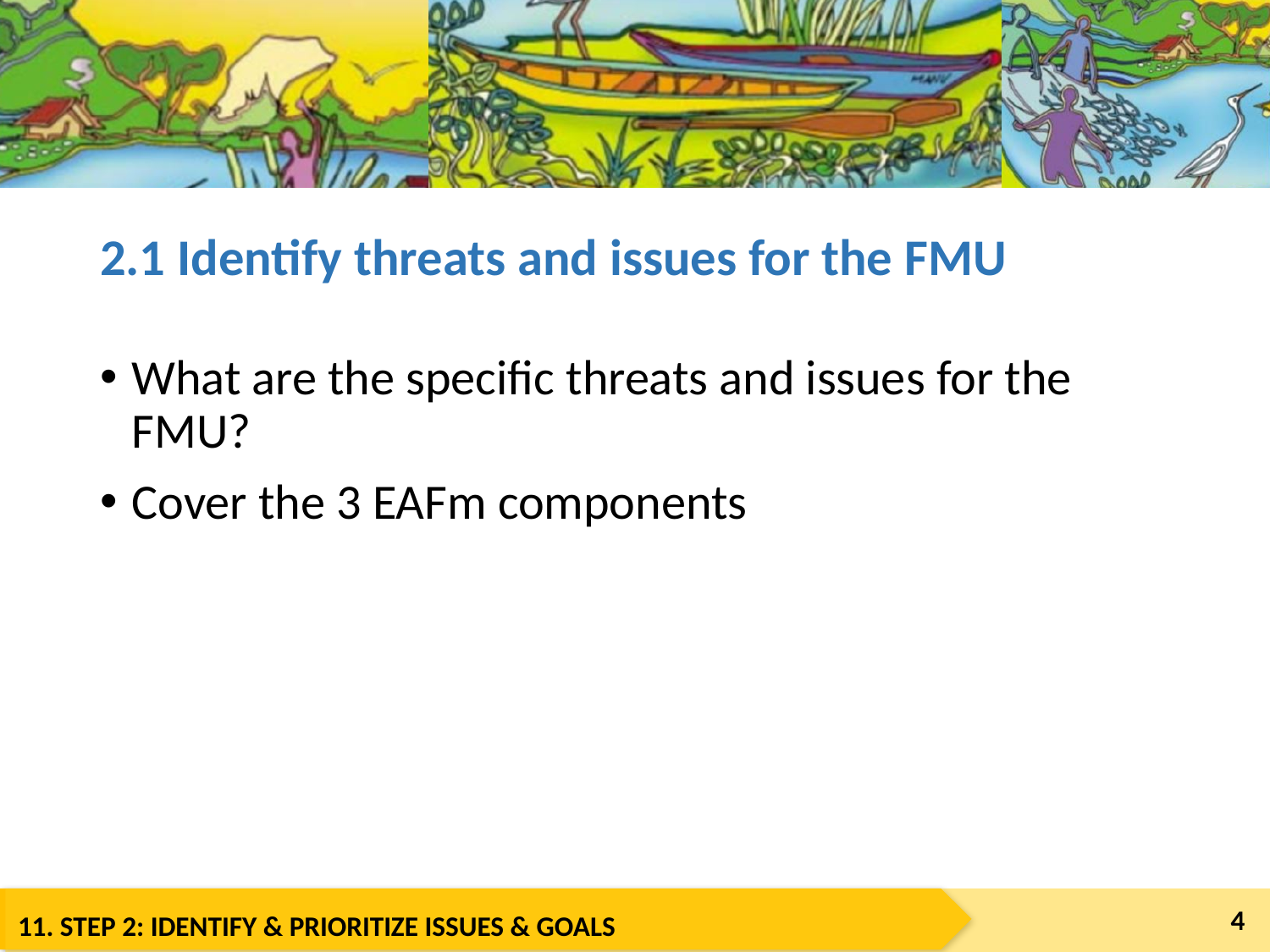

# 2.1 Identify threats and issues for the FMU
What are the specific threats and issues for the FMU?
Cover the 3 EAFm components

4